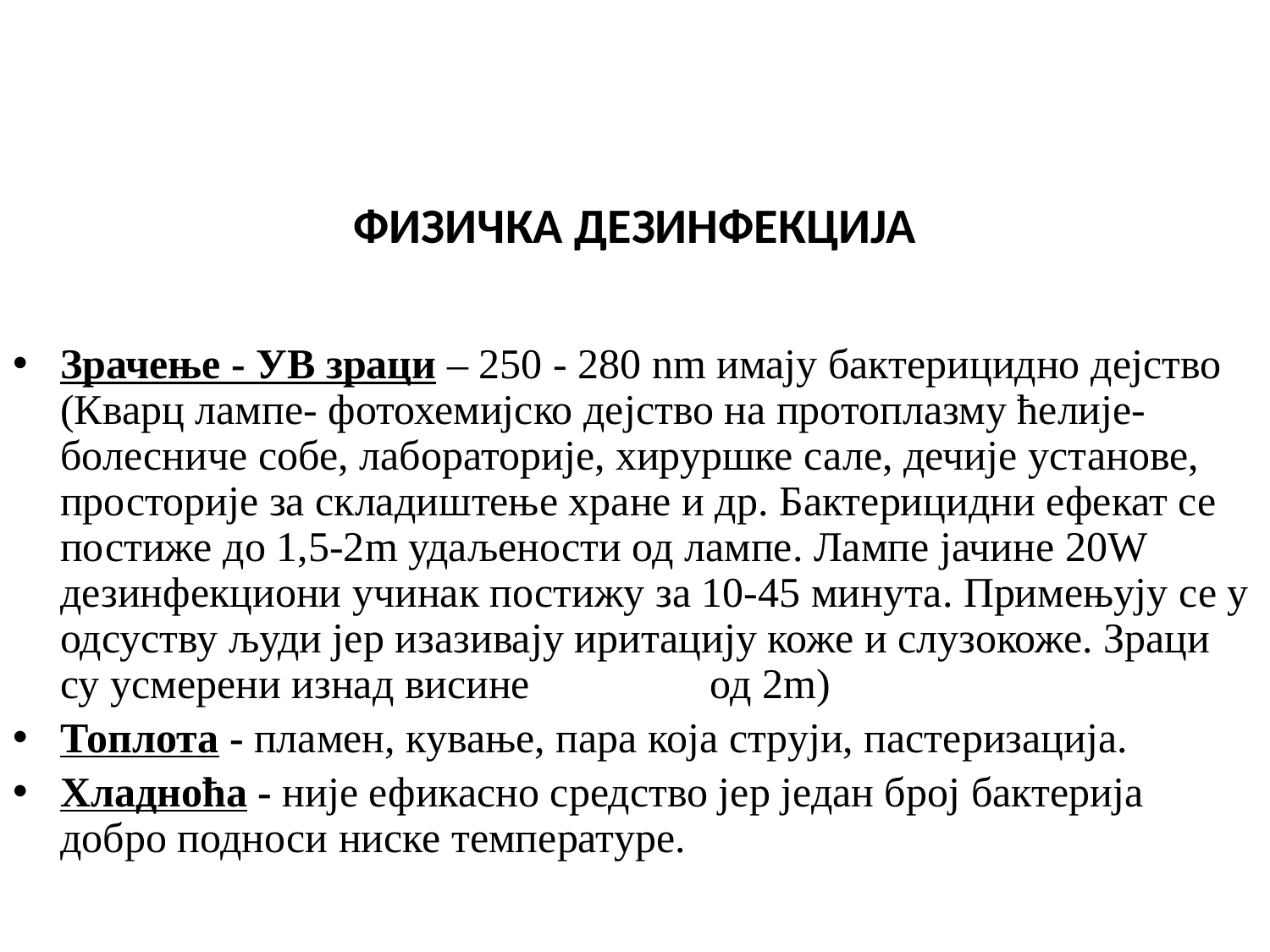

ФИЗИЧКА ДЕЗИНФЕКЦИЈА
Зрачење - УВ зраци – 250 - 280 nm имају бактерицидно дејство (Кварц лампе- фотохемијско дејство на протоплазму ћелије-болесниче собе, лабораторије, хируршке сале, дечије установе, просторије за складиштење хране и др. Бактерицидни ефекат се постиже до 1,5-2m удаљености од лампе. Лампе јачине 20W дезинфекциони учинак постижу за 10-45 минута. Примењују се у одсуству људи јер изазивају иритацију коже и слузокоже. Зраци су усмерени изнад висине                 од 2m)
Топлота - пламен, кување, пара која струји, пастеризација.
Хладноћа - није ефикасно средство јер један број бактерија добро подноси ниске температуре.